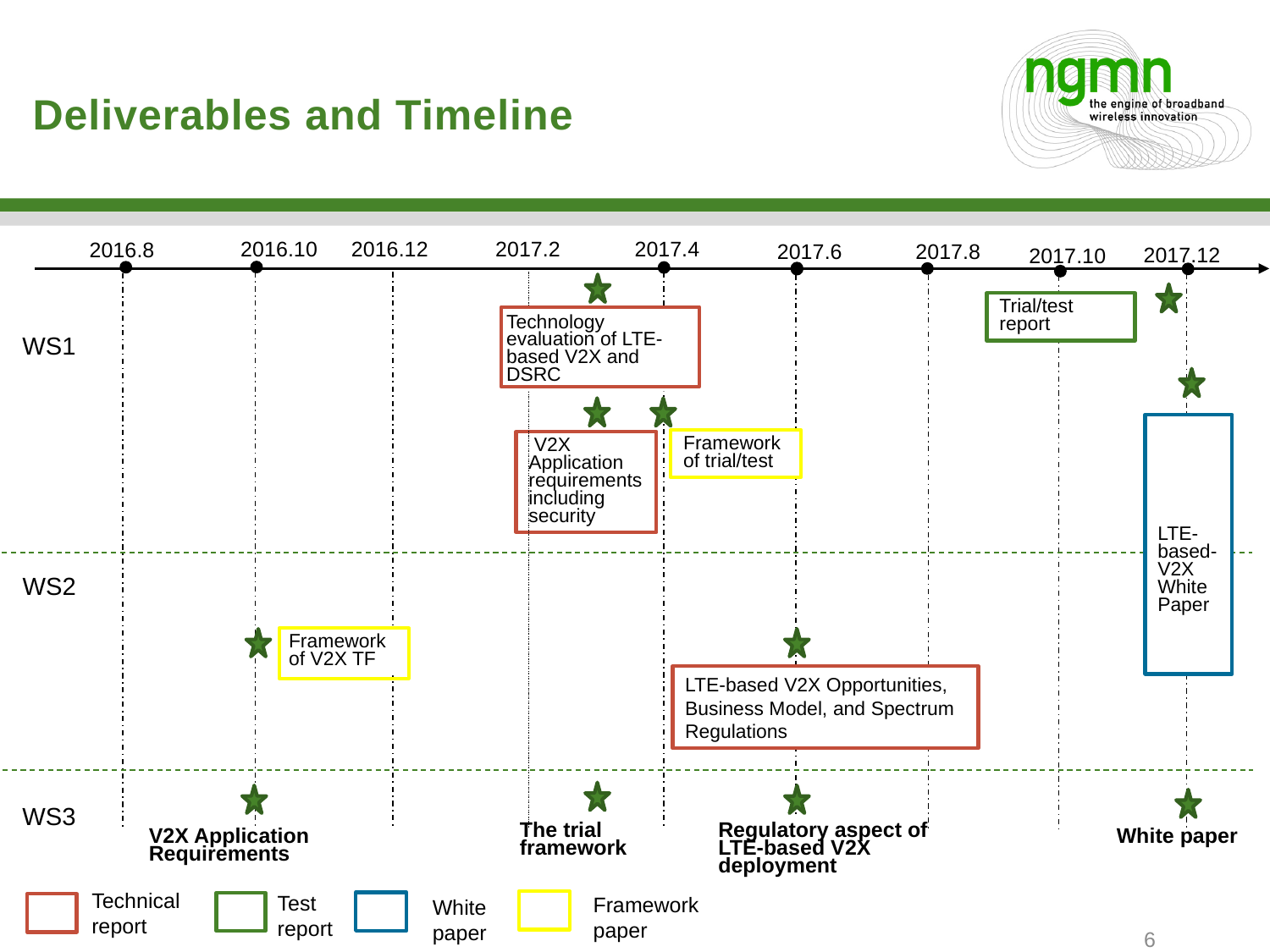

# Deliverables and Timeline
2016.10
2016.12
2017.2
2017.4
2016.8
2017.6
2017.8
2017.12
2017.10

Trial/test report

Technology evaluation of LTE-based V2X and DSRC
WS1

LTE- based- V2X
White
Paper

Framework of trial/test
 V2X  Application requirements including security
WS2
Framework of V2X TF

LTE-based V2X Opportunities, Business Model, and Spectrum Regulations

WS3
Regulatory aspect of LTE-based V2X deployment
The trial framework
V2X Application
Requirements
White paper

Technical report
Test
report
Framework paper
White paper

6